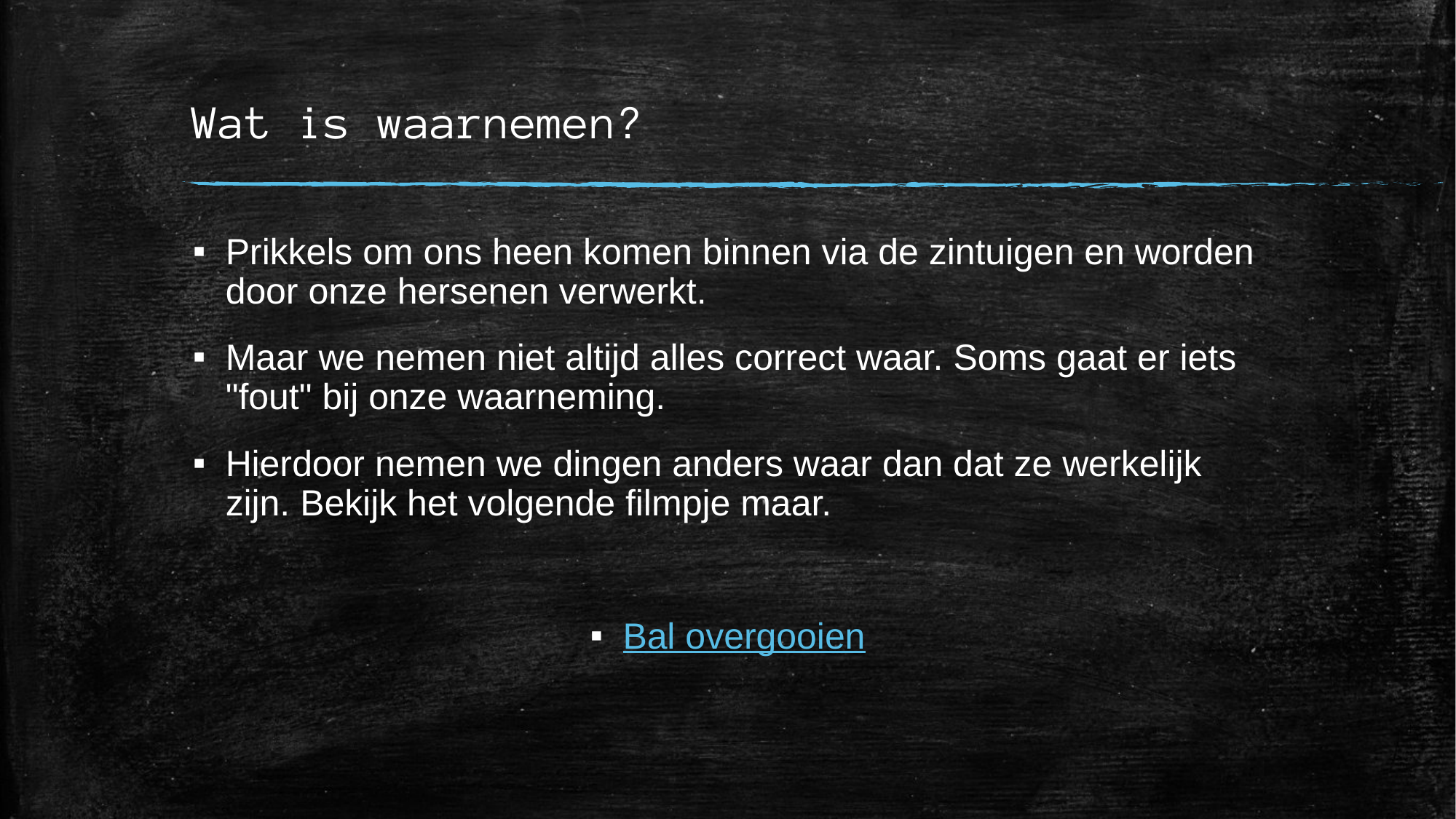

# Wat is waarnemen?
Prikkels om ons heen komen binnen via de zintuigen en worden door onze hersenen verwerkt.
Maar we nemen niet altijd alles correct waar. Soms gaat er iets "fout" bij onze waarneming.
Hierdoor nemen we dingen anders waar dan dat ze werkelijk zijn. Bekijk het volgende filmpje maar.

Bal overgooien